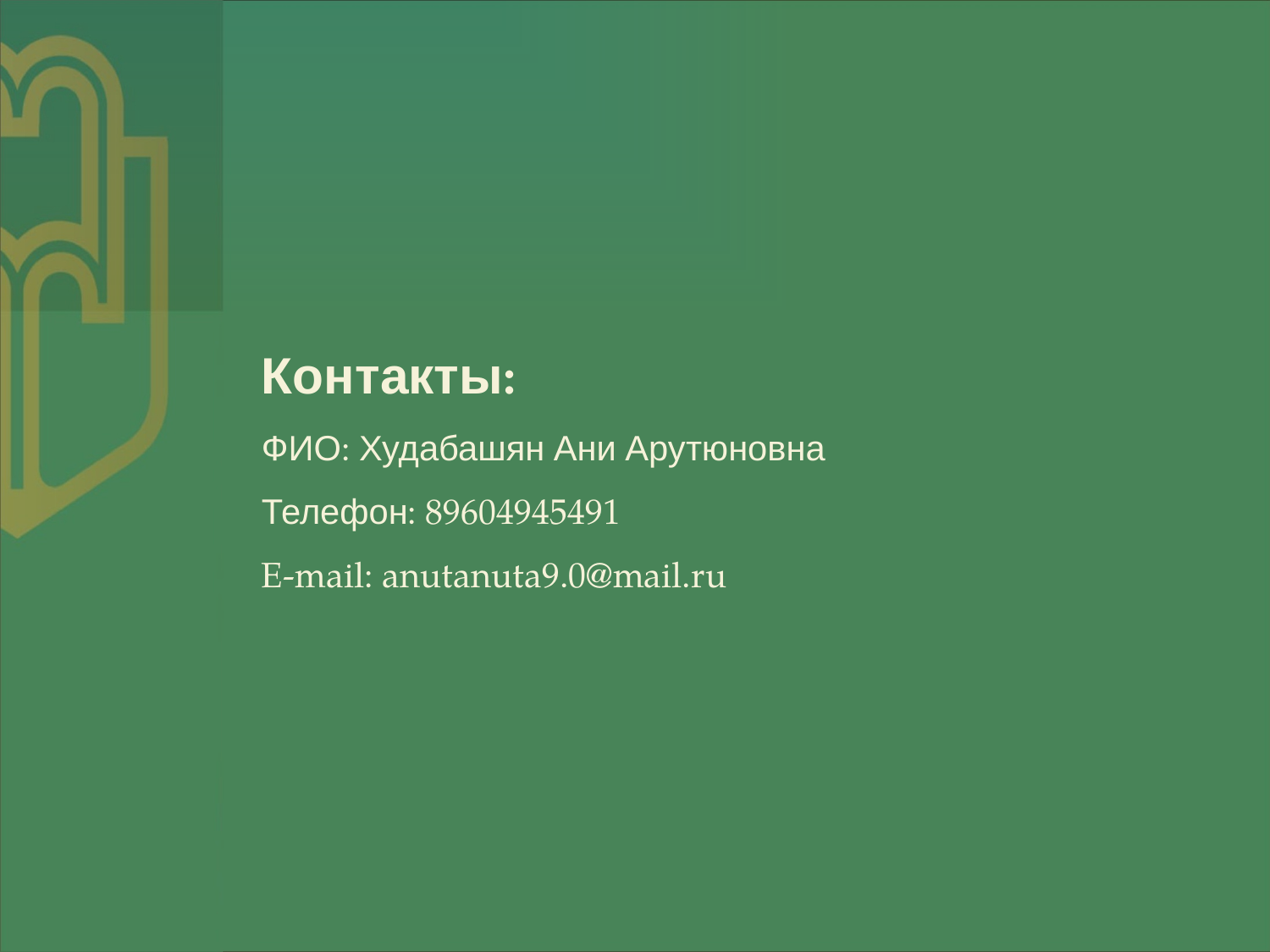

# Контакты: ФИО: Худабашян Ани Арутюновна Телефон: 89604945491 E-mail: anutanuta9.0@mail.ru